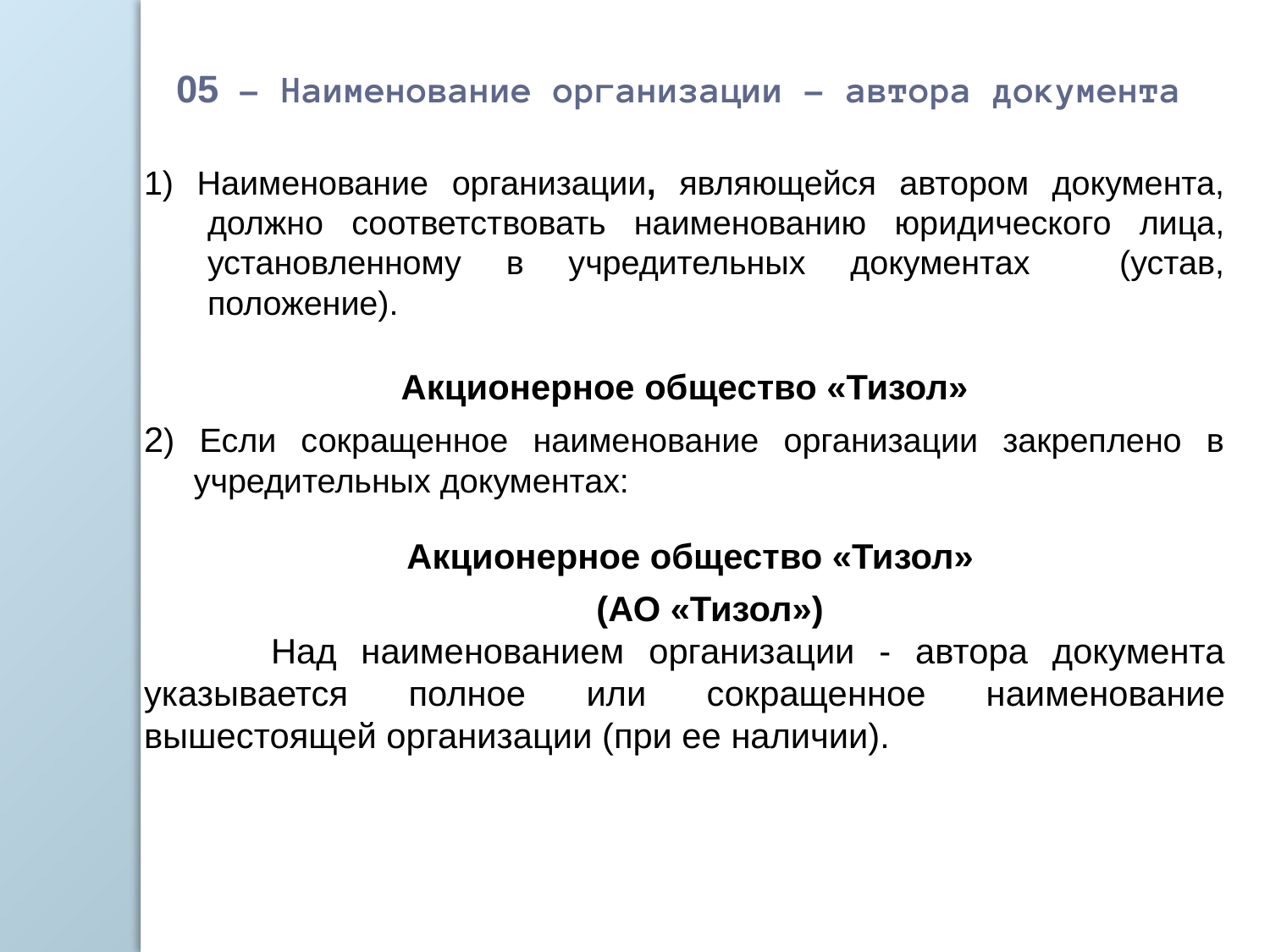

05 – Наименование организации – автора документа
1) Наименование организации, являющейся автором документа, должно соответствовать наименованию юридического лица, установленному в учредительных документах  (устав, положение).

Акционерное общество «Тизол»
2) Если сокращенное наименование организации закреплено в учредительных документах:

Акционерное общество «Тизол»
	(АО «Тизол»)
	Над наименованием организации - автора документа указывается полное или сокращенное наименование вышестоящей организации (при ее наличии).